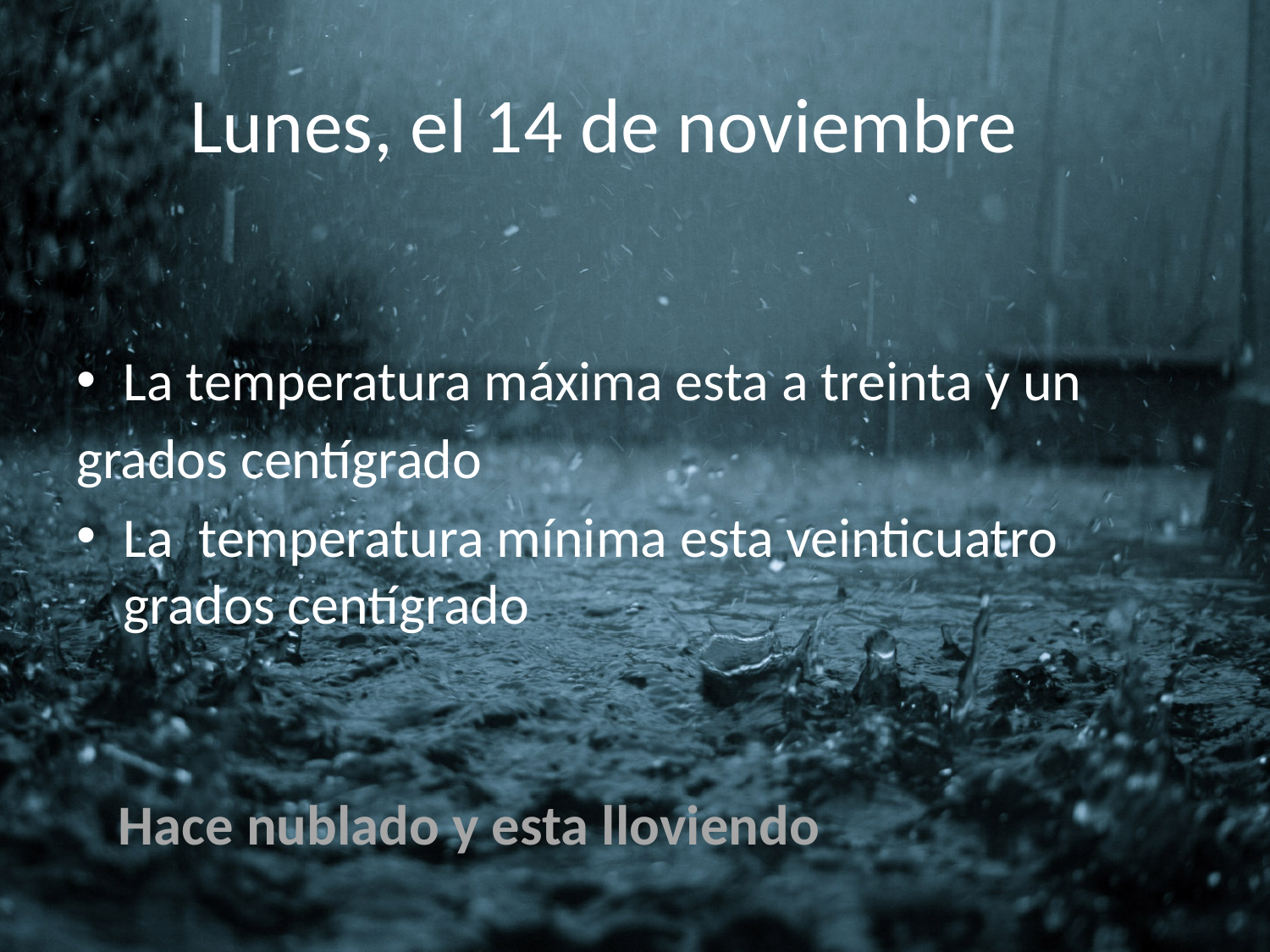

# Lunes, el 14 de noviembre
La temperatura máxima esta a treinta y un
grados centígrado
La  temperatura mínima esta veinticuatro grados centígrado

Hace nublado y esta lloviendo